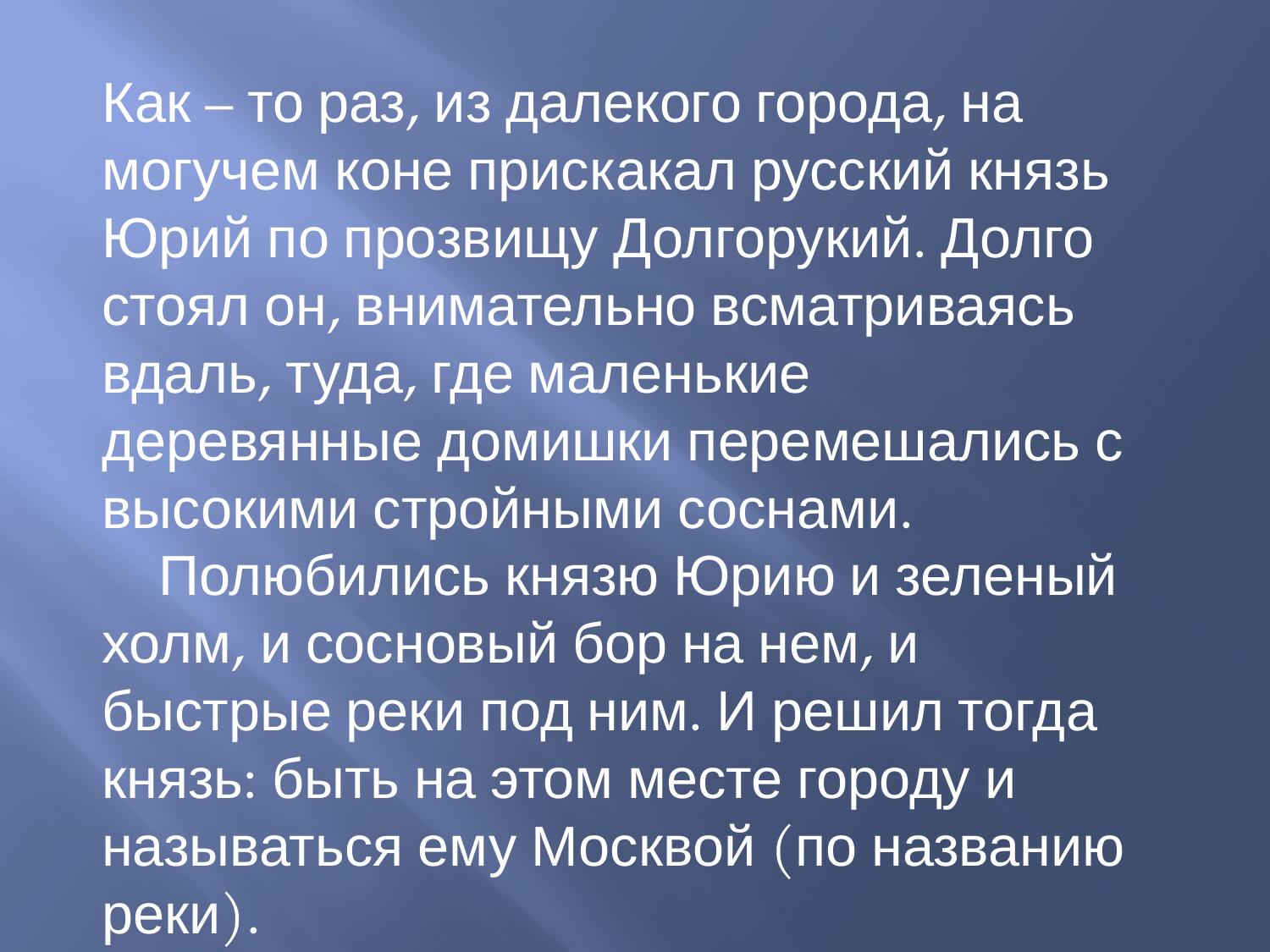

#
Как – то раз, из далекого города, на могучем коне прискакал русский князь Юрий по прозвищу Долгорукий. Долго стоял он, внимательно всматриваясь вдаль, туда, где маленькие деревянные домишки перемешались с высокими стройными соснами.
    Полюбились князю Юрию и зеленый холм, и сосновый бор на нем, и быстрые реки под ним. И решил тогда князь: быть на этом месте городу и называться ему Москвой (по названию реки).